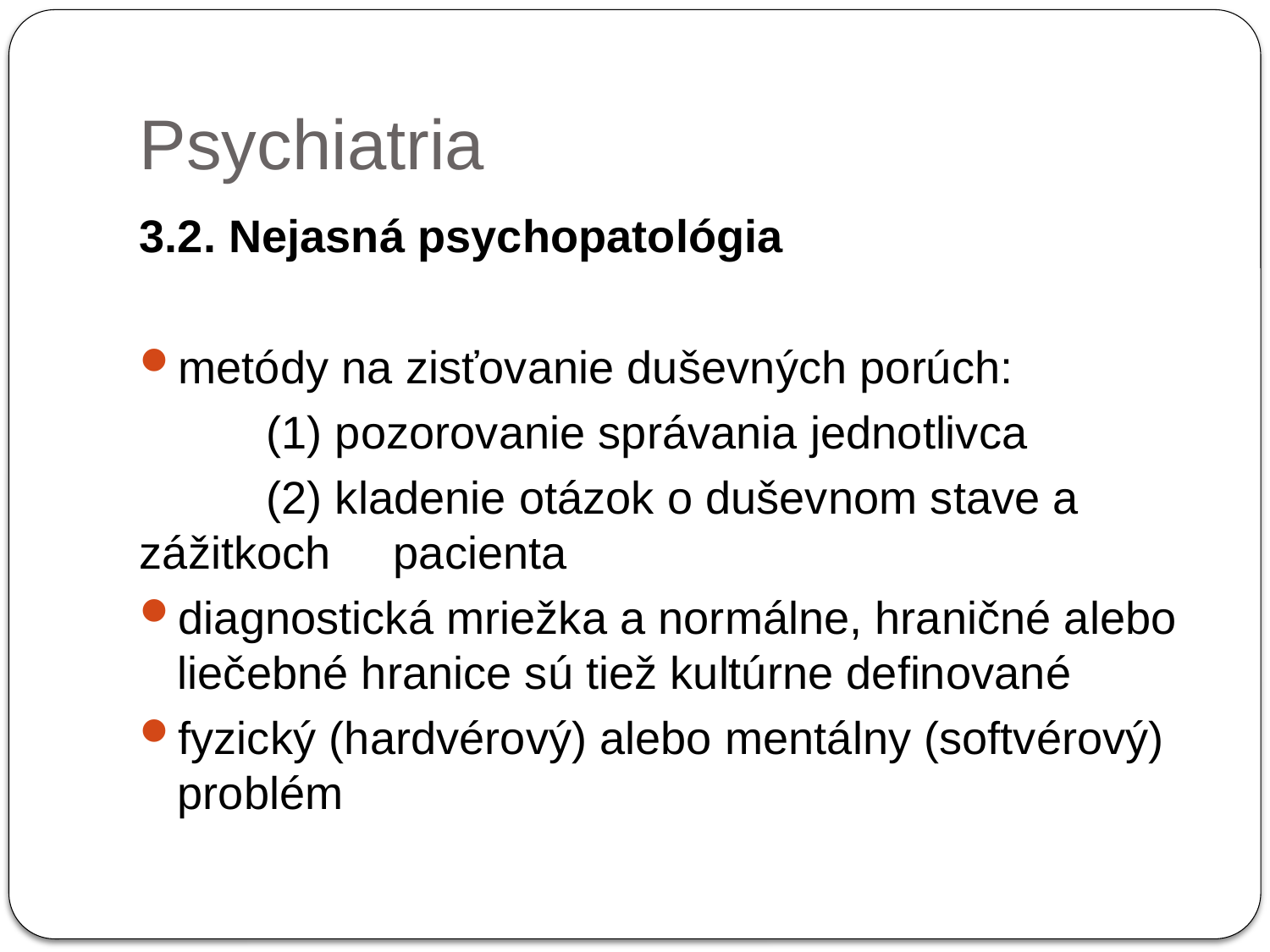

# Psychiatria
3.2. Nejasná psychopatológia

metódy na zisťovanie duševných porúch:
	(1) pozorovanie správania jednotlivca
	(2) kladenie otázok o duševnom stave a zážitkoch 	pacienta
diagnostická mriežka a normálne, hraničné alebo liečebné hranice sú tiež kultúrne definované
fyzický (hardvérový) alebo mentálny (softvérový) problém